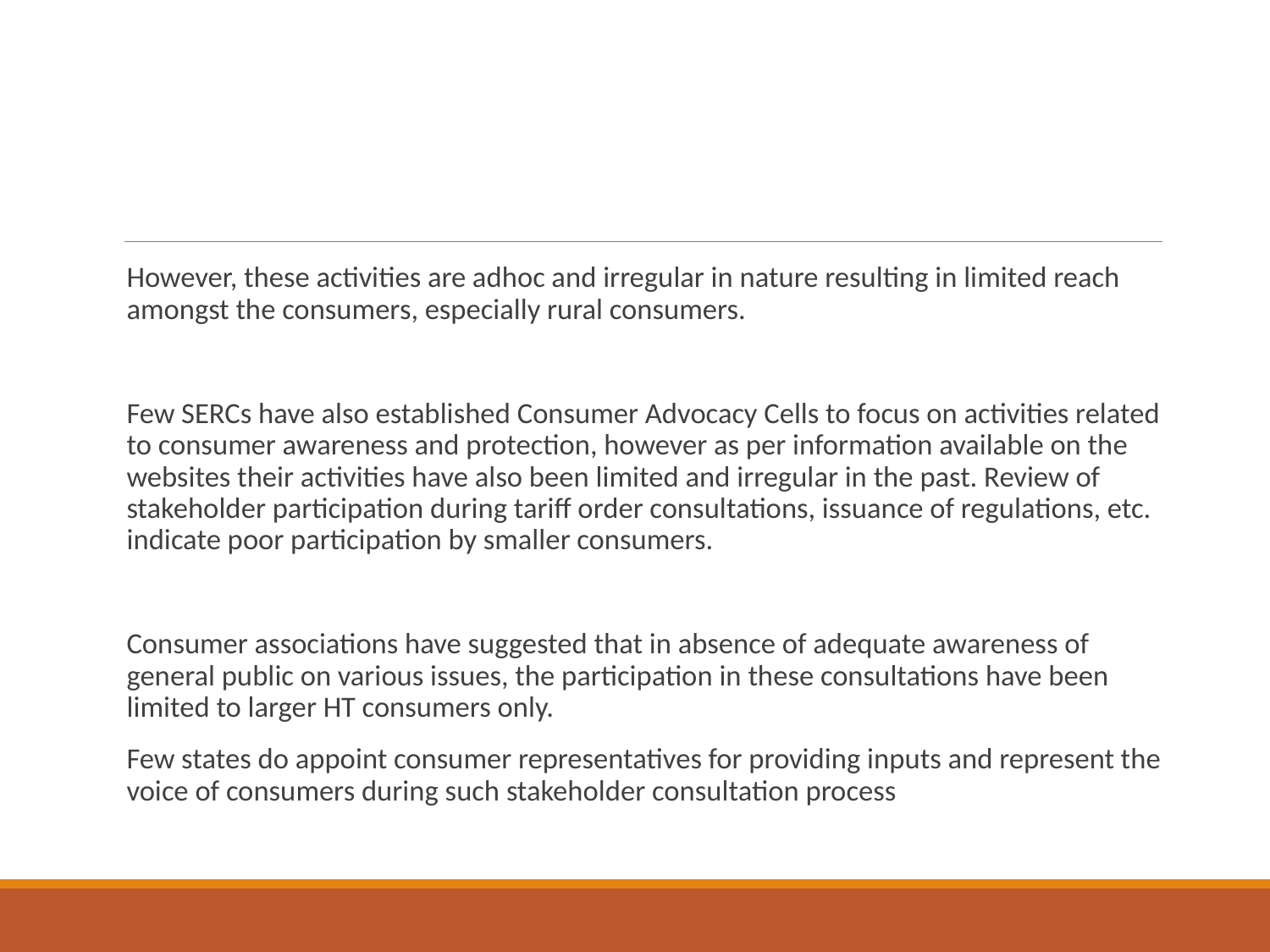

#
However, these activities are adhoc and irregular in nature resulting in limited reach amongst the consumers, especially rural consumers.

Few SERCs have also established Consumer Advocacy Cells to focus on activities related to consumer awareness and protection, however as per information available on the websites their activities have also been limited and irregular in the past. Review of stakeholder participation during tariff order consultations, issuance of regulations, etc. indicate poor participation by smaller consumers.

Consumer associations have suggested that in absence of adequate awareness of general public on various issues, the participation in these consultations have been limited to larger HT consumers only.
Few states do appoint consumer representatives for providing inputs and represent the voice of consumers during such stakeholder consultation process